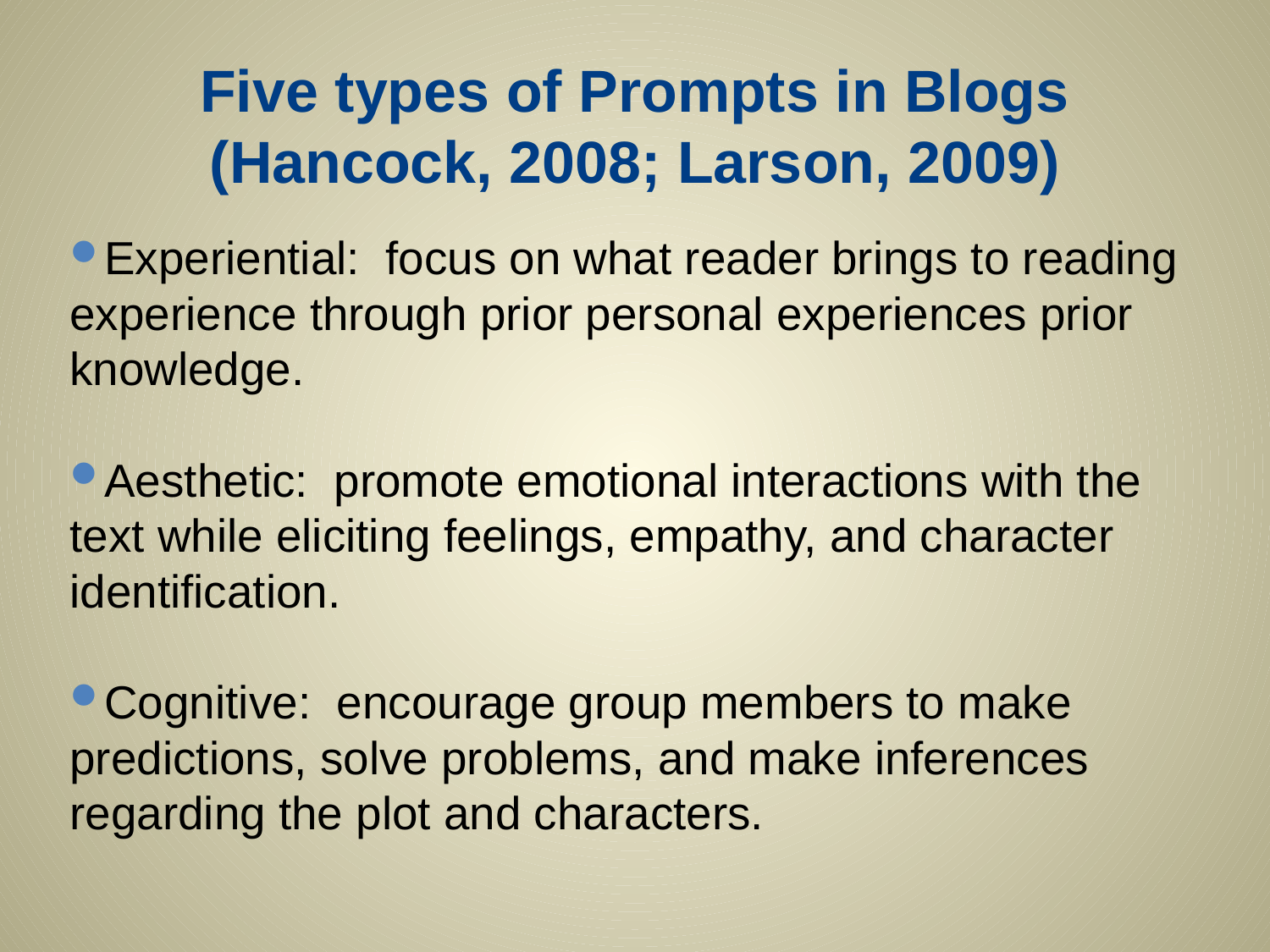

# Five types of Prompts in Blogs (Hancock, 2008; Larson, 2009)
Experiential:  focus on what reader brings to reading experience through prior personal experiences prior knowledge.

Aesthetic:  promote emotional interactions with the text while eliciting feelings, empathy, and character identification.

Cognitive:  encourage group members to make predictions, solve problems, and make inferences regarding the plot and characters.